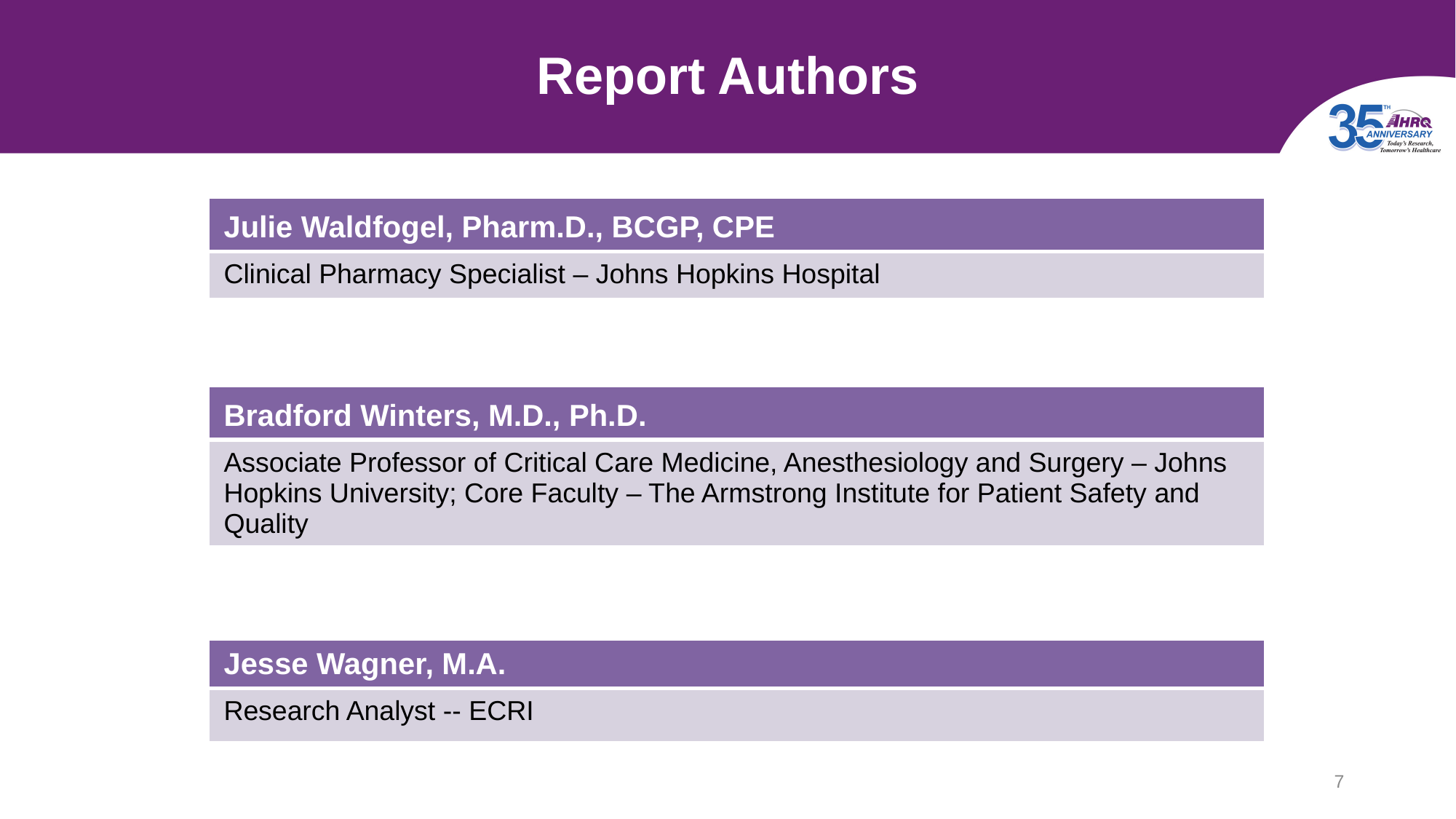

# Report Authors
| Julie Waldfogel, Pharm.D., BCGP, CPE |
| --- |
| Clinical Pharmacy Specialist – Johns Hopkins Hospital |
| Bradford Winters, M.D., Ph.D. |
| --- |
| Associate Professor of Critical Care Medicine, Anesthesiology and Surgery – Johns Hopkins University; Core Faculty – The Armstrong Institute for Patient Safety and Quality |
| Jesse Wagner, M.A. |
| --- |
| Research Analyst -- ECRI |
7